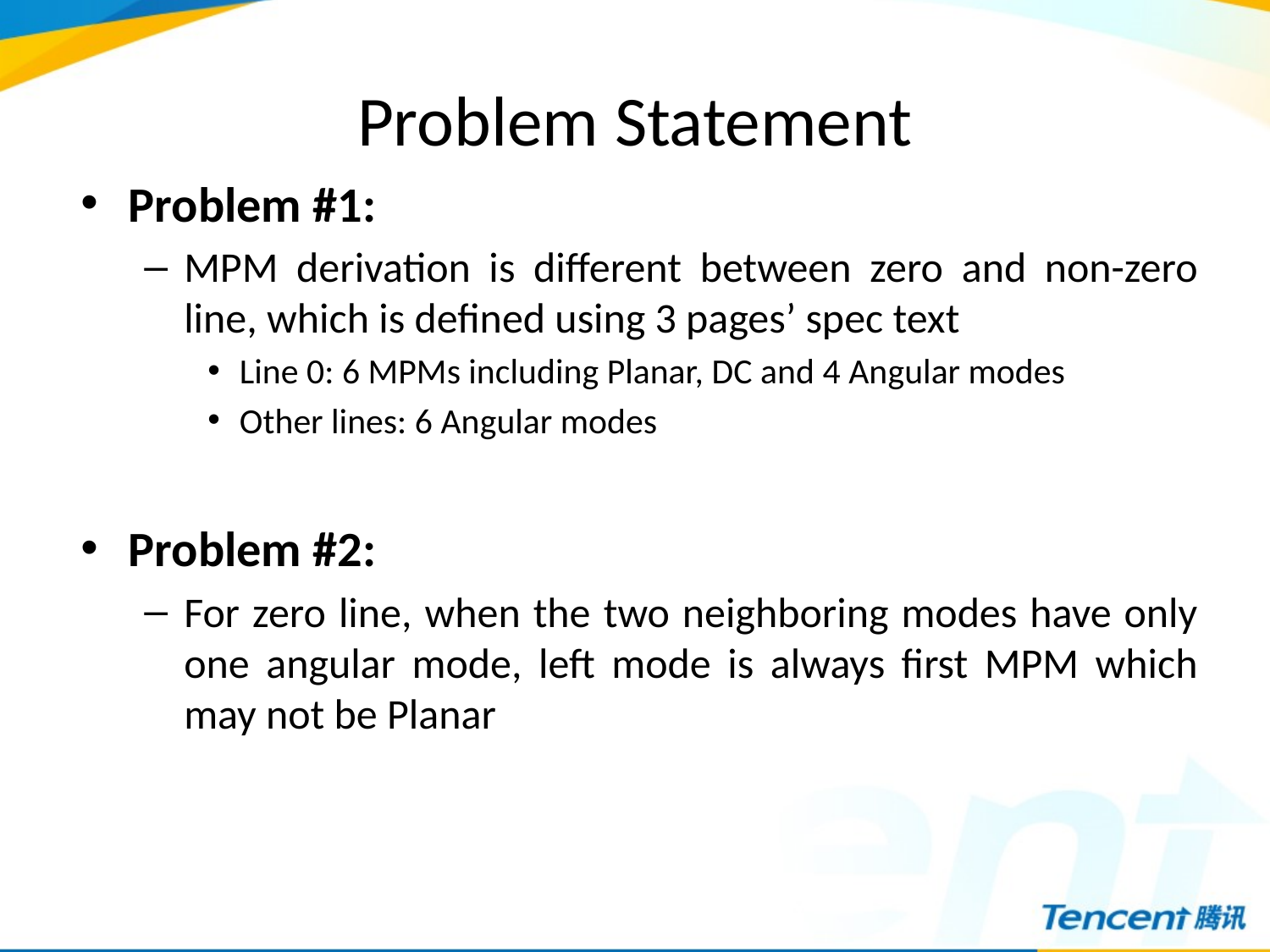

# Problem Statement
Problem #1:
MPM derivation is different between zero and non-zero line, which is defined using 3 pages’ spec text
Line 0: 6 MPMs including Planar, DC and 4 Angular modes
Other lines: 6 Angular modes

Problem #2:
For zero line, when the two neighboring modes have only one angular mode, left mode is always first MPM which may not be Planar